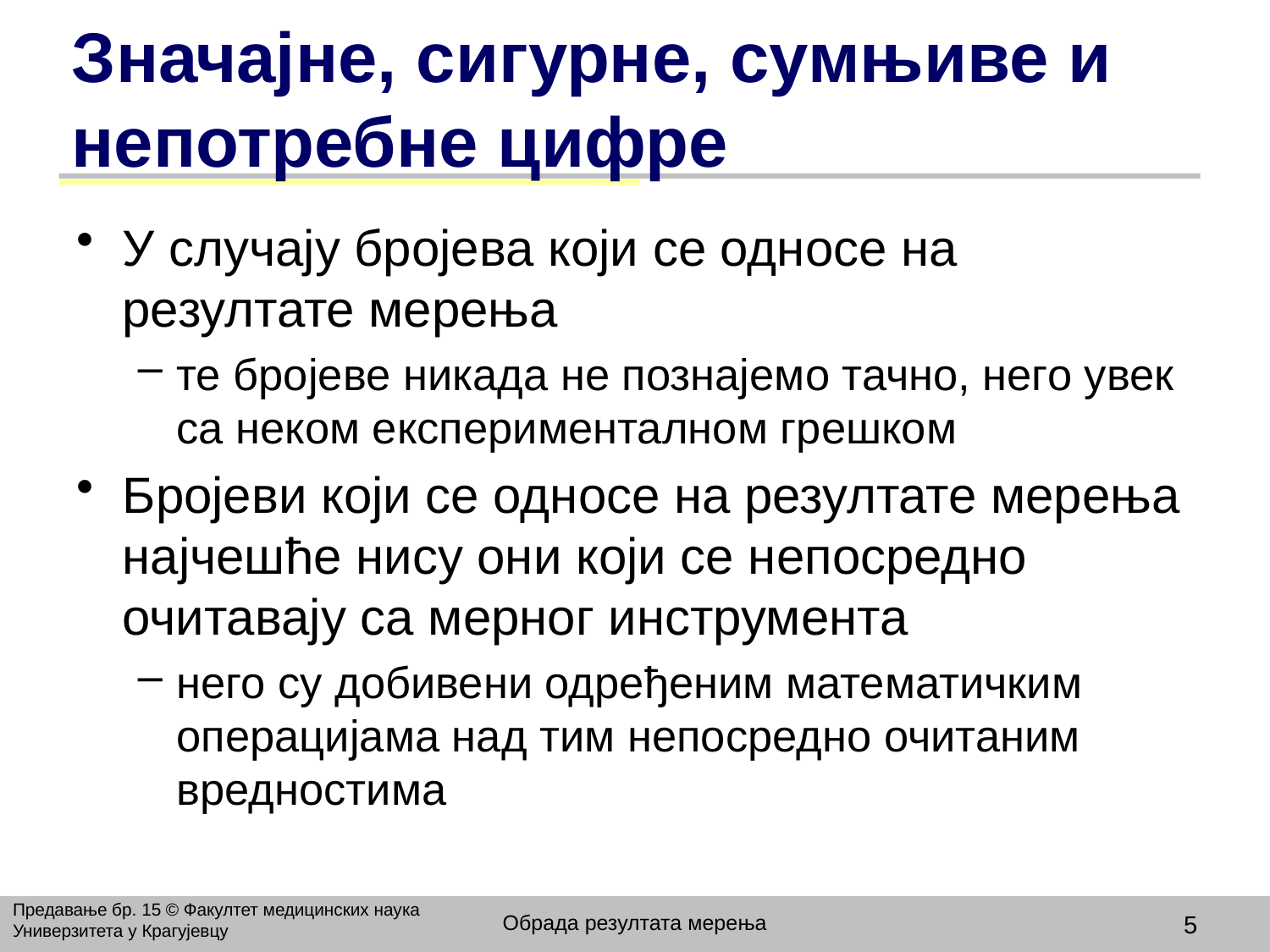

# Значајне, сигурне, сумњиве и непотребне цифре
У случају бројева који се односе на резултате мерења
те бројеве никада не познајемо тачно, него увек са неком експерименталном грешком
Бројеви који се односе на резултате мерења најчешће нису они који се непосредно очитавају са мерног инструмента
него су добивени одређеним математичким операцијама над тим непосредно очитаним вредностима

Предавање бр. 15 © Факултет медицинских наука Универзитета у Крагујевцу
Обрада резултата мерења
5